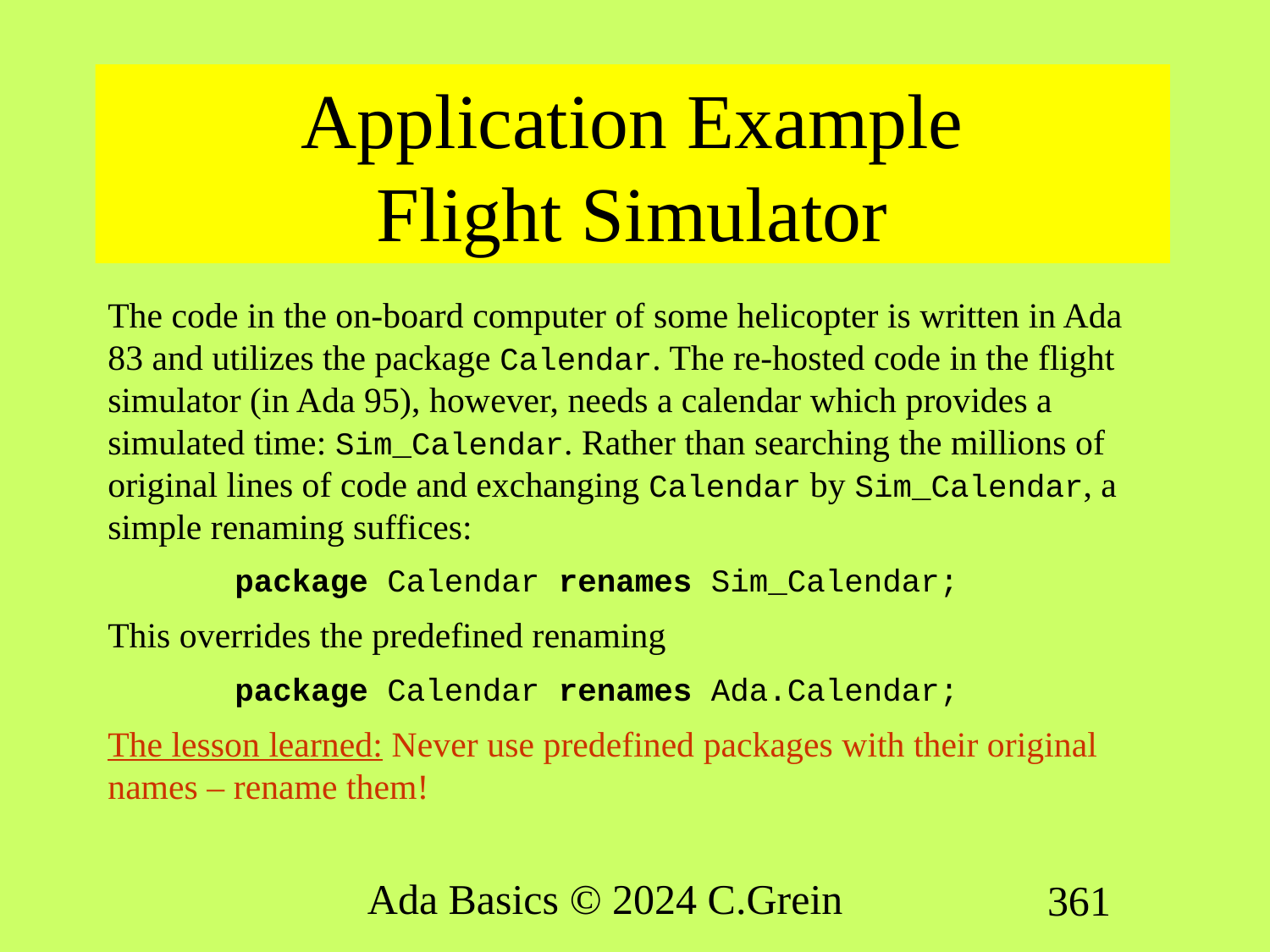

# Application Example Flight Simulator
The code in the on-board computer of some helicopter is written in Ada 83 and utilizes the package Calendar. The re-hosted code in the flight simulator (in Ada 95), however, needs a calendar which provides a simulated time: Sim_Calendar. Rather than searching the millions of original lines of code and exchanging Calendar by Sim_Calendar, a simple renaming suffices:
	package Calendar renames Sim_Calendar;
This overrides the predefined renaming
	package Calendar renames Ada.Calendar;
The lesson learned: Never use predefined packages with their original 	names – rename them!

Ada Basics © 2024 C.Grein
361